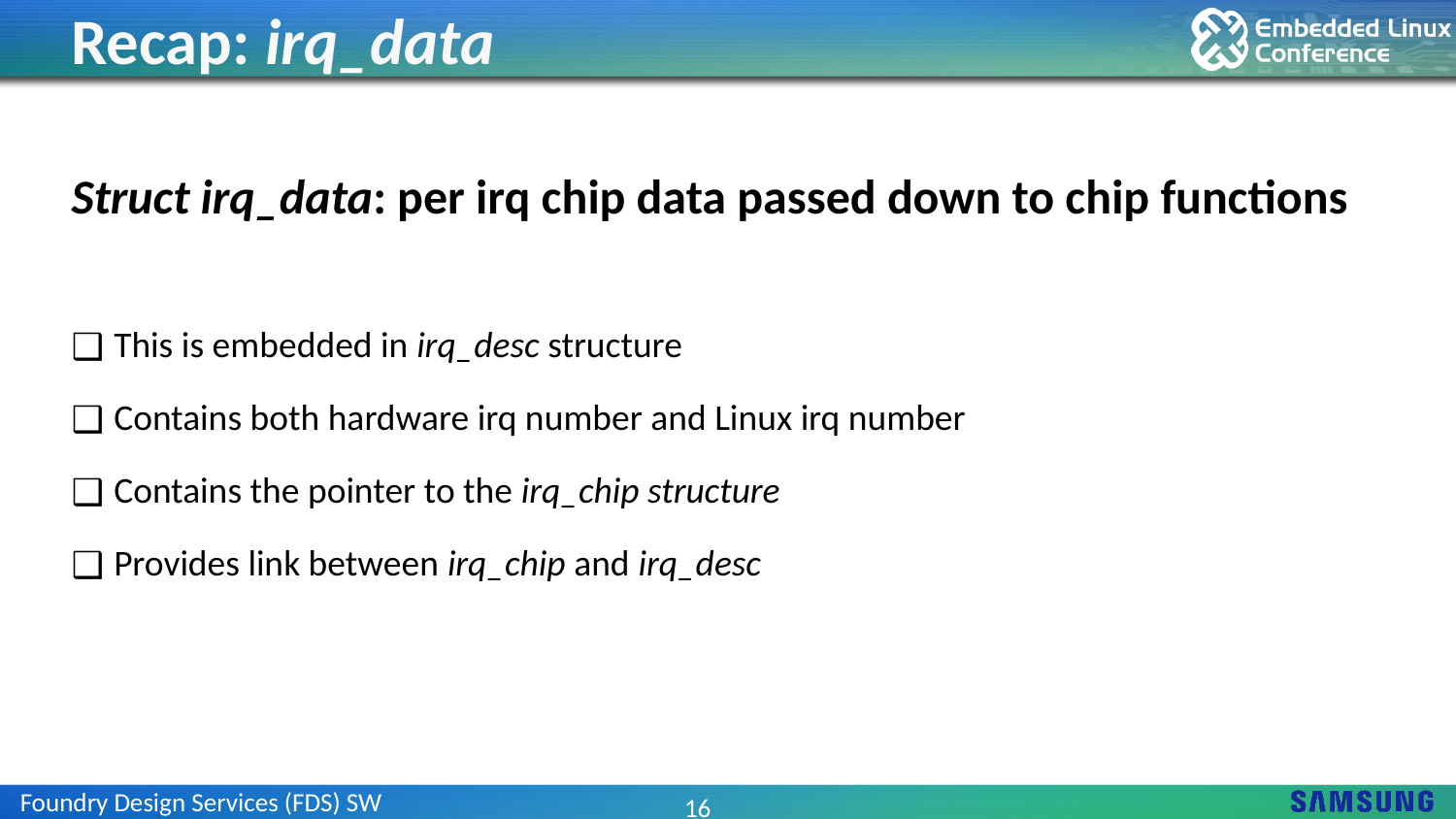

# Recap: irq_data

Struct irq_data: per irq chip data passed down to chip functions

This is embedded in irq_desc structure
Contains both hardware irq number and Linux irq number
Contains the pointer to the irq_chip structure
Provides link between irq_chip and irq_desc